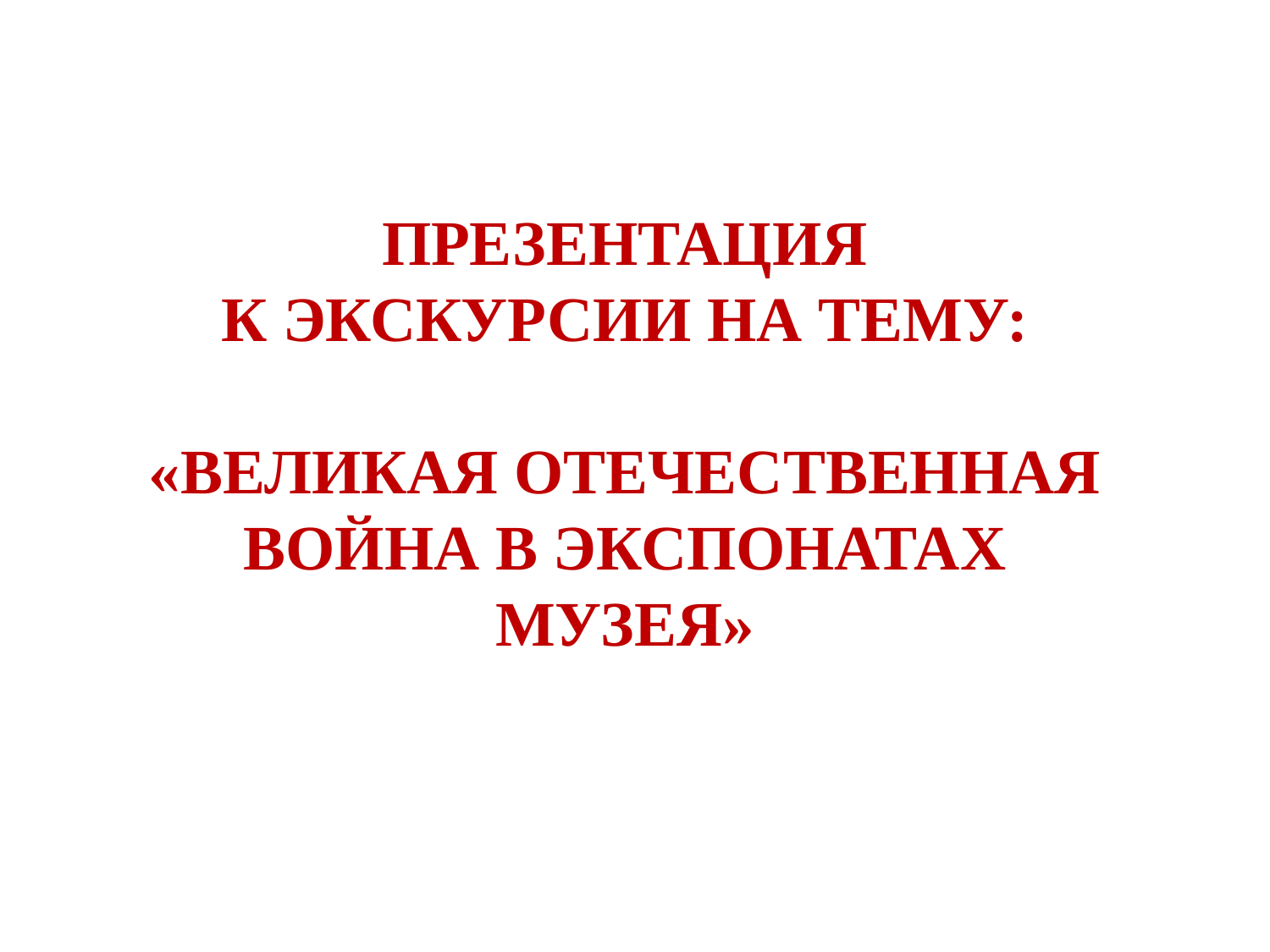

ПРЕЗЕНТАЦИЯ
К ЭКСКУРСИИ НА ТЕМУ:

«ВЕЛИКАЯ ОТЕЧЕСТВЕННАЯ ВОЙНА В ЭКСПОНАТАХ МУЗЕЯ»